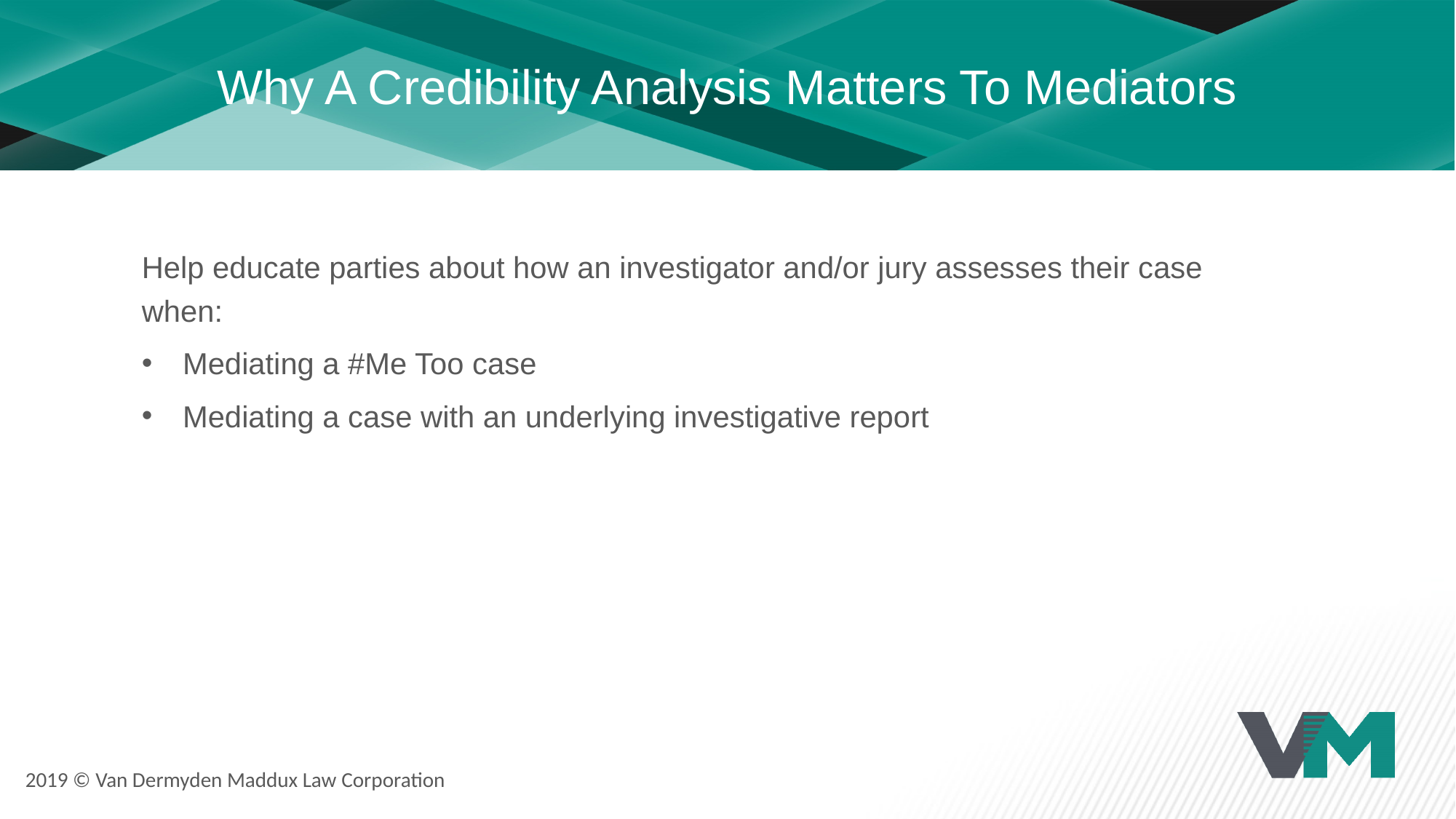

# Why A Credibility Analysis Matters To Mediators
Help educate parties about how an investigator and/or jury assesses their case when:
Mediating a #Me Too case
Mediating a case with an underlying investigative report
2019 © Van Dermyden Maddux Law Corporation